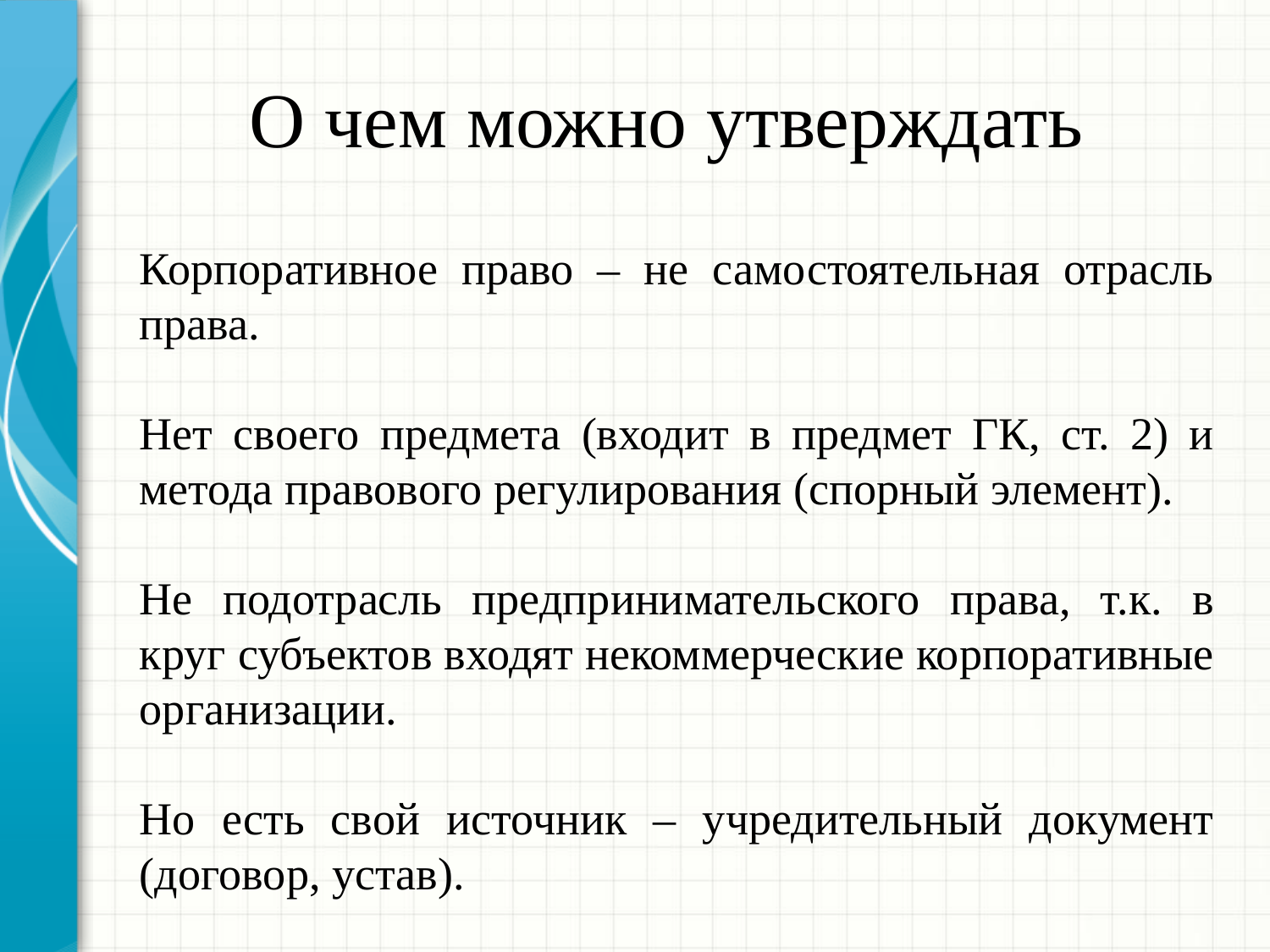

# О чем можно утверждать
Корпоративное право – не самостоятельная отрасль права.

Нет своего предмета (входит в предмет ГК, ст. 2) и метода правового регулирования (спорный элемент).

Не подотрасль предпринимательского права, т.к. в круг субъектов входят некоммерческие корпоративные организации.

Но есть свой источник – учредительный документ (договор, устав).